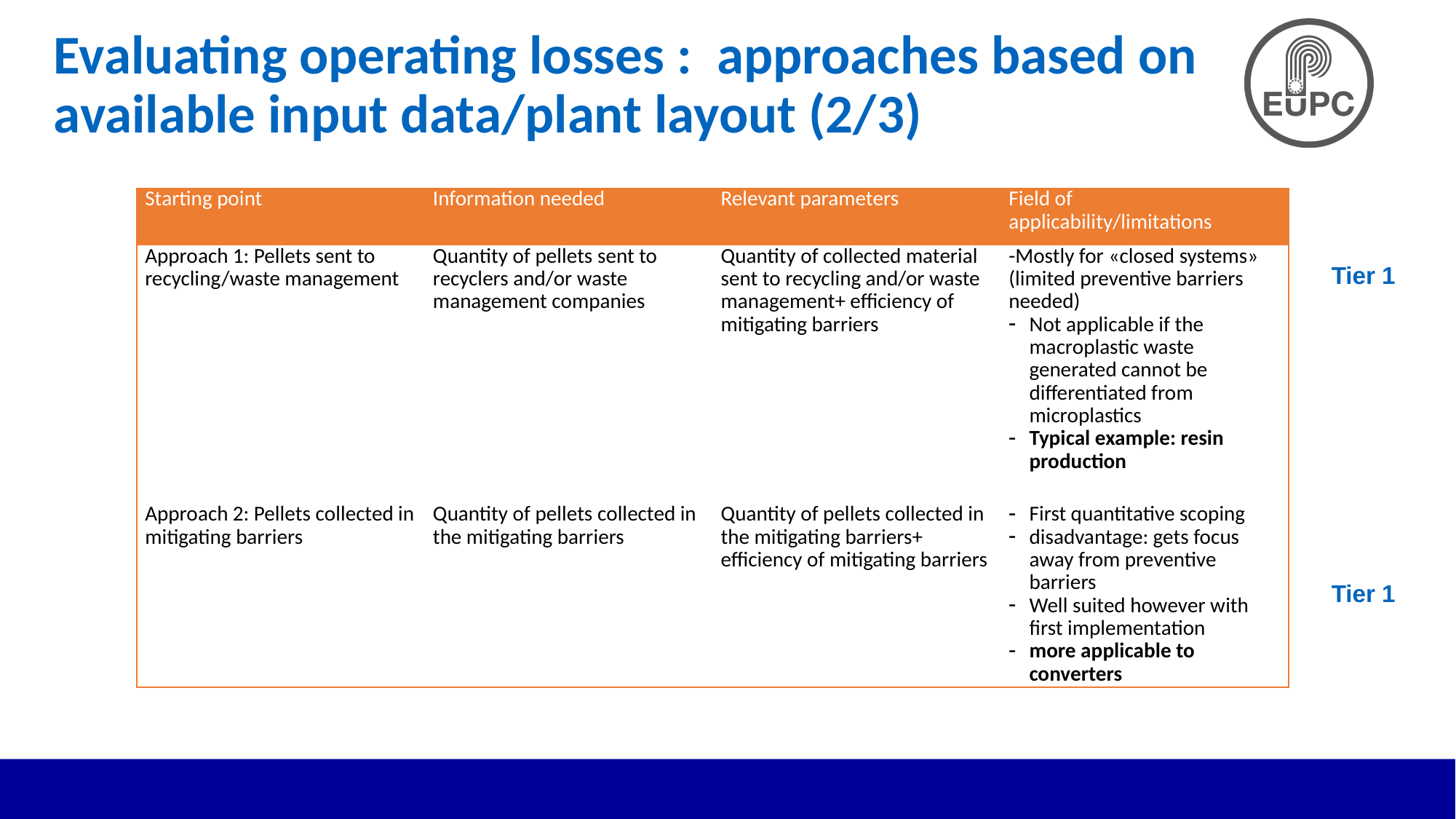

# Evaluating operating losses :  approaches based on available input data/plant layout (2/3)
| Starting point | Information needed | Relevant parameters | Field of applicability/limitations |
| --- | --- | --- | --- |
| Approach 1: Pellets sent to recycling/waste management | Quantity of pellets sent to recyclers and/or waste management companies | Quantity of collected material sent to recycling and/or waste management+ efficiency of mitigating barriers | -Mostly for «closed systems» (limited preventive barriers needed) Not applicable if the macroplastic waste generated cannot be differentiated from microplastics Typical example: resin production |
| Approach 2: Pellets collected in mitigating barriers | Quantity of pellets collected in the mitigating barriers | Quantity of pellets collected in the mitigating barriers+ efficiency of mitigating barriers | First quantitative scoping disadvantage: gets focus away from preventive barriers Well suited however with first implementation more applicable to converters |
Tier 1
Tier 1